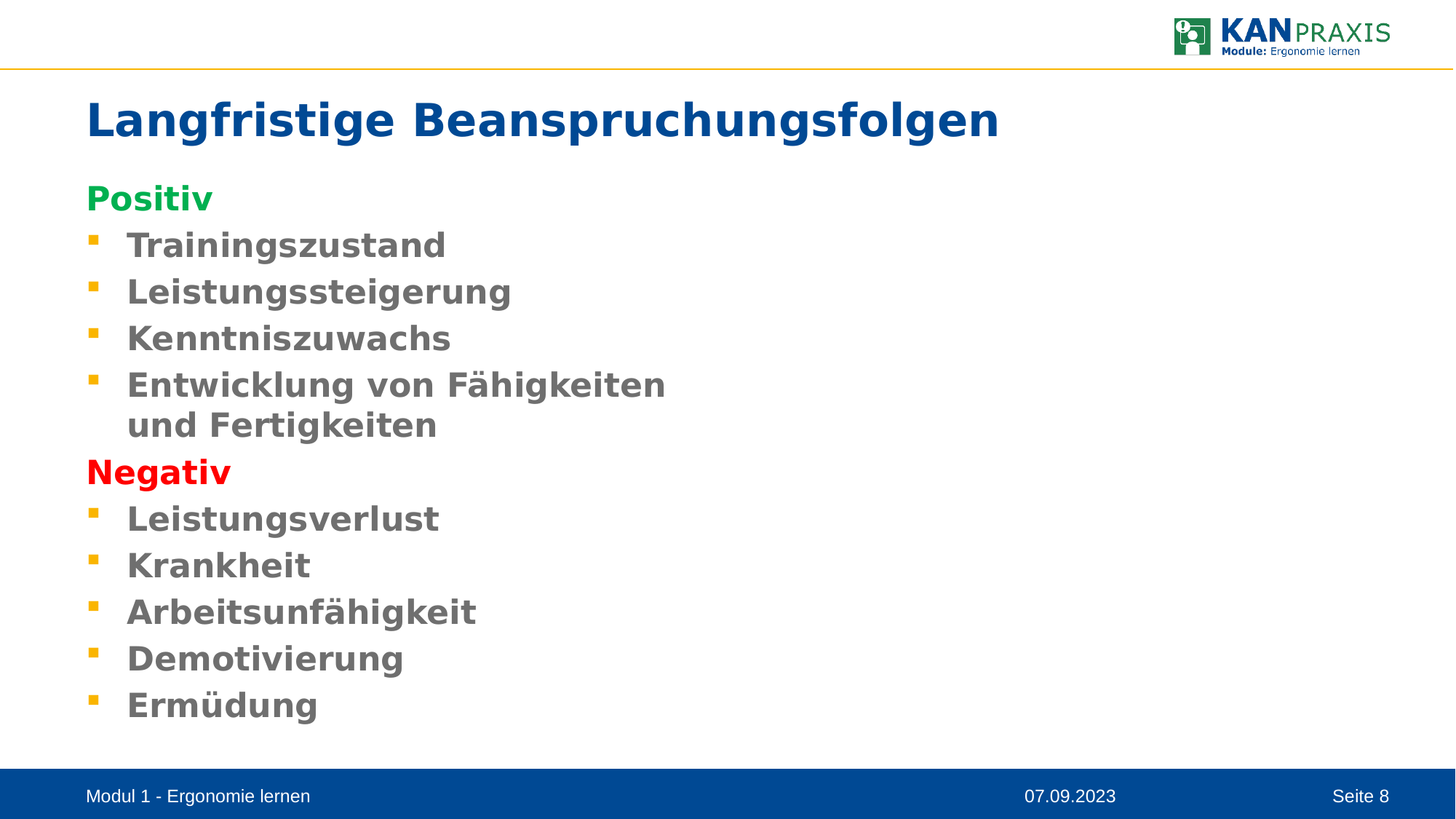

# Langfristige Beanspruchungsfolgen
Positiv
Trainingszustand
Leistungssteigerung
Kenntniszuwachs
Entwicklung von Fähigkeiten
und Fertigkeiten
Negativ
Leistungsverlust
Krankheit
Arbeitsunfähigkeit
Demotivierung
Ermüdung
Modul 1 - Ergonomie lernen
07.09.2023
Seite 8